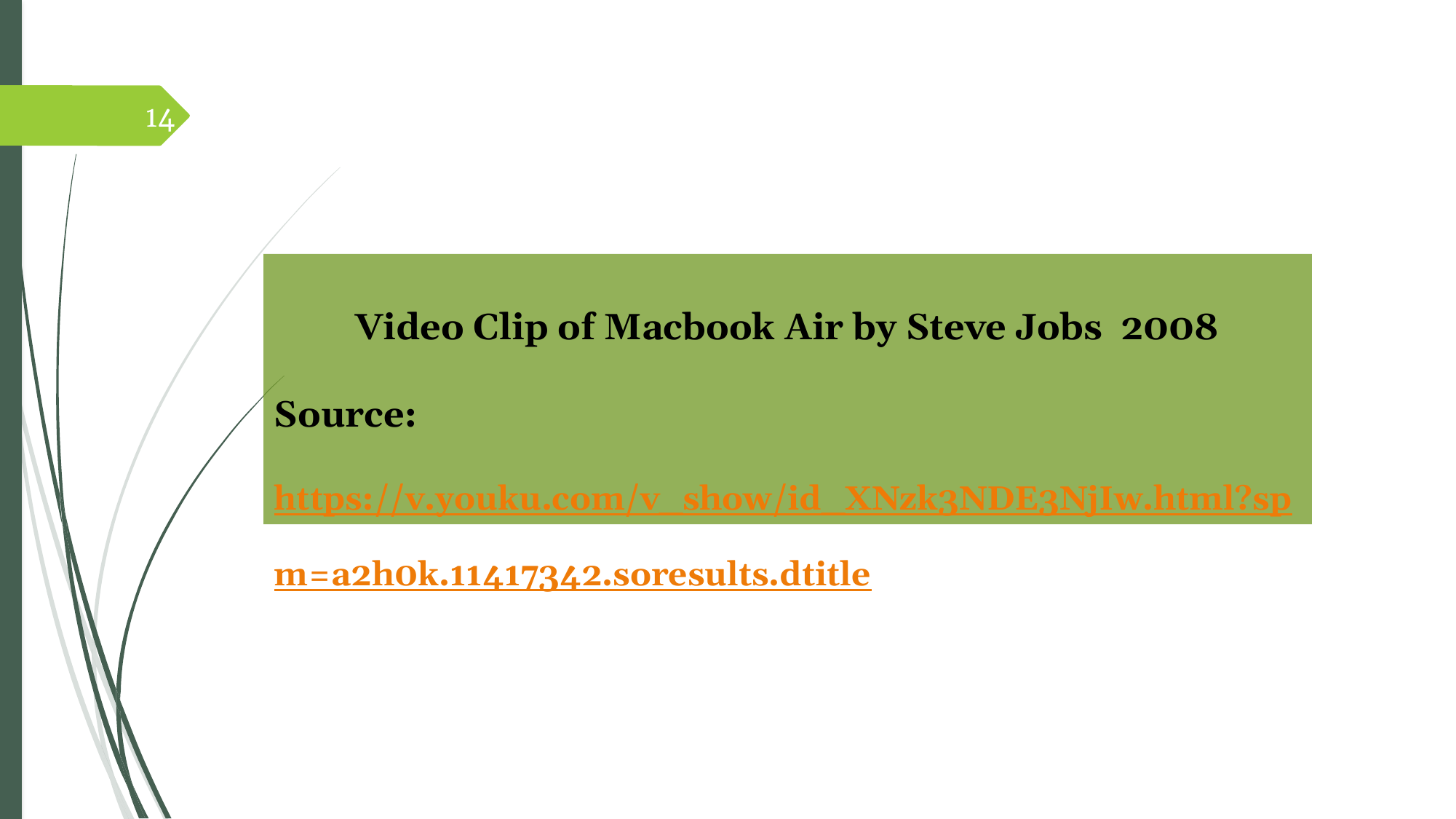

14
Video Clip of Macbook Air by Steve Jobs  2008
Source: https://v.youku.com/v_show/id_XNzk3NDE3NjIw.html?spm=a2h0k.11417342.soresults.dtitle